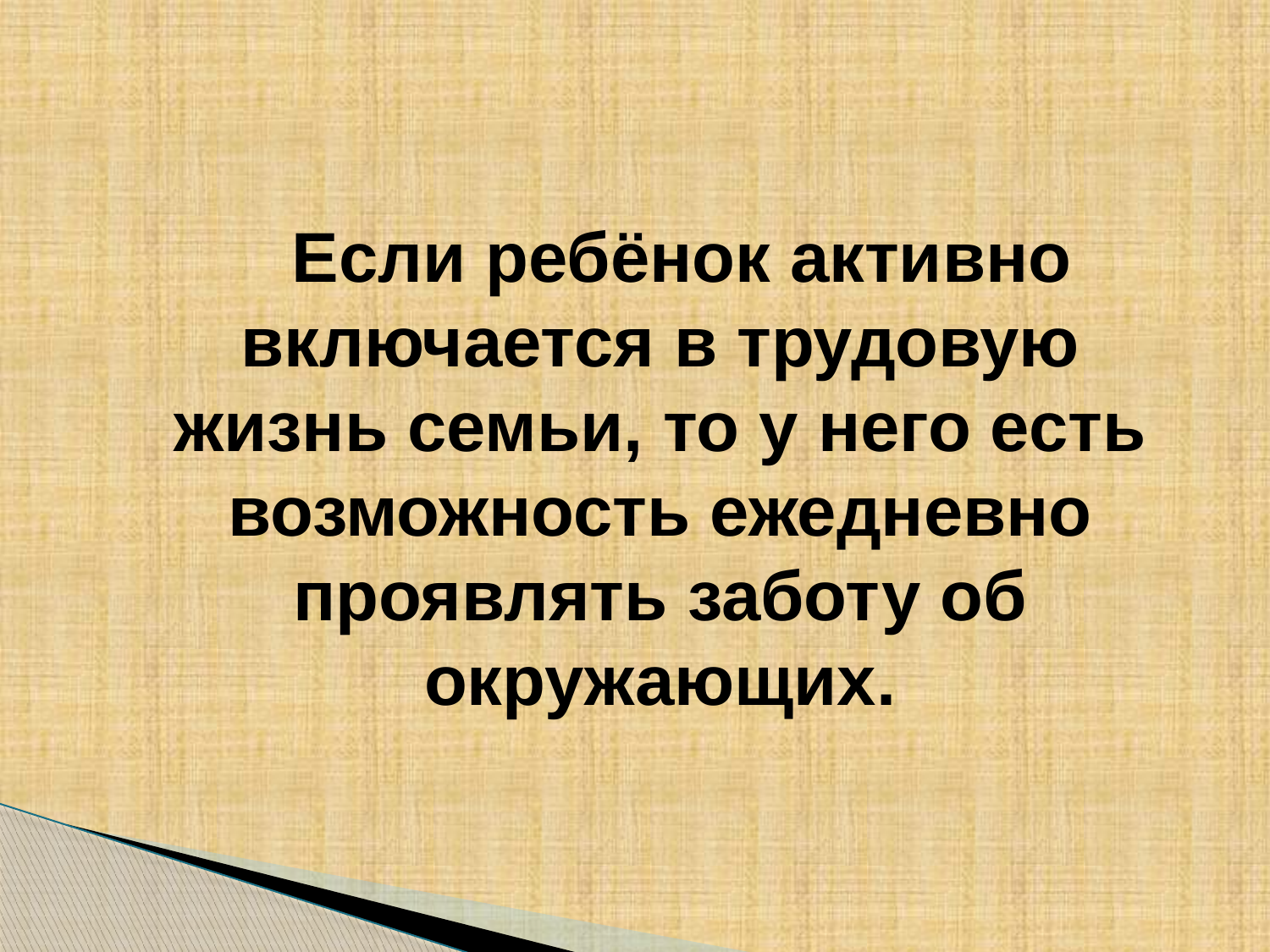

Если ребёнок активно включается в трудовую жизнь семьи, то у него есть возможность ежедневно проявлять заботу об окружающих.